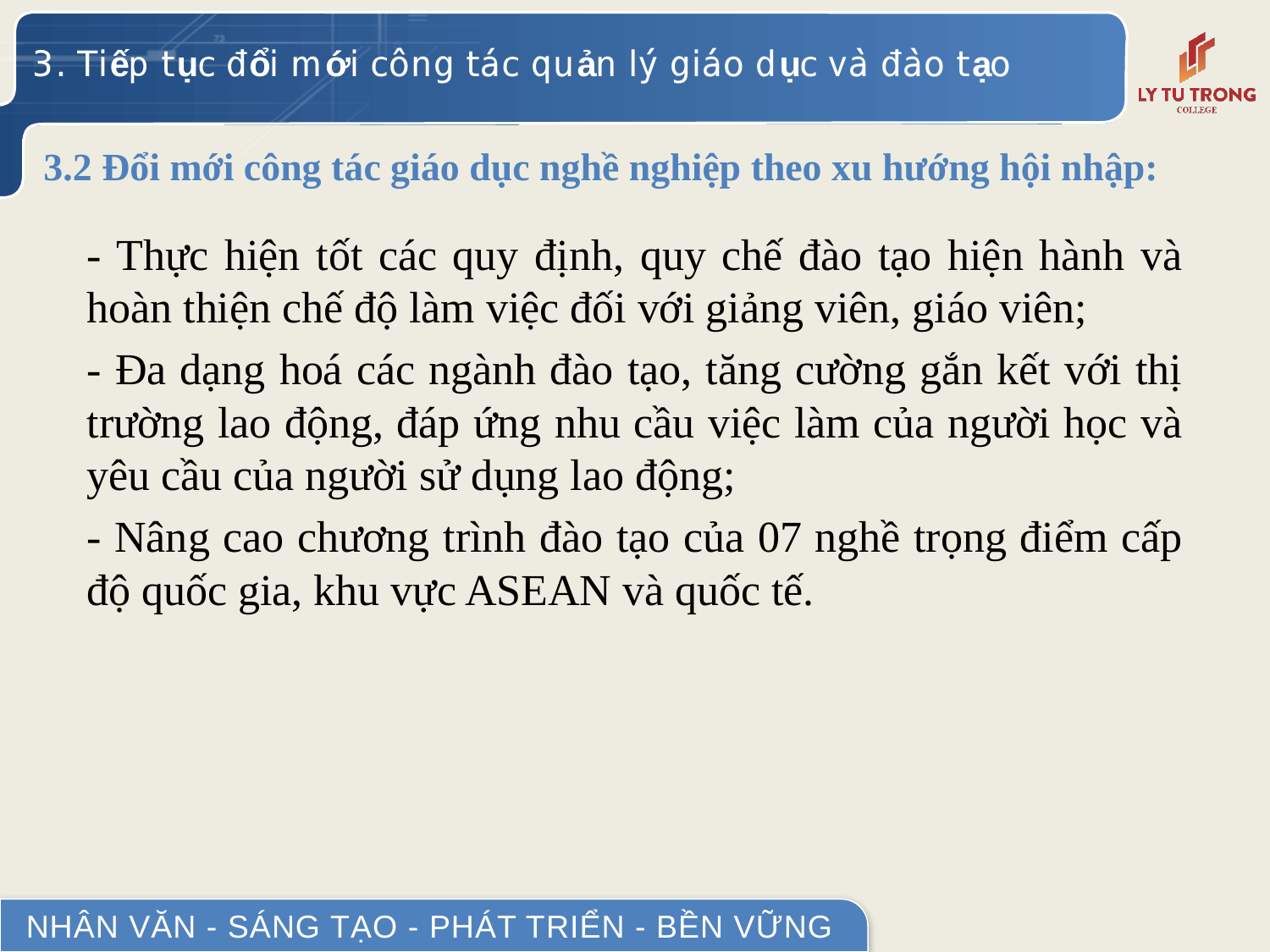

3. Tiếp tục đổi mới công tác quản lý giáo dục và đào tạo
# 3.2 Đổi mới công tác giáo dục nghề nghiệp theo xu hướng hội nhập:
- Thực hiện tốt các quy định, quy chế đào tạo hiện hành và hoàn thiện chế độ làm việc đối với giảng viên, giáo viên;
- Đa dạng hoá các ngành đào tạo, tăng cường gắn kết với thị trường lao động, đáp ứng nhu cầu việc làm của người học và yêu cầu của người sử dụng lao động;
- Nâng cao chương trình đào tạo của 07 nghề trọng điểm cấp độ quốc gia, khu vực ASEAN và quốc tế.